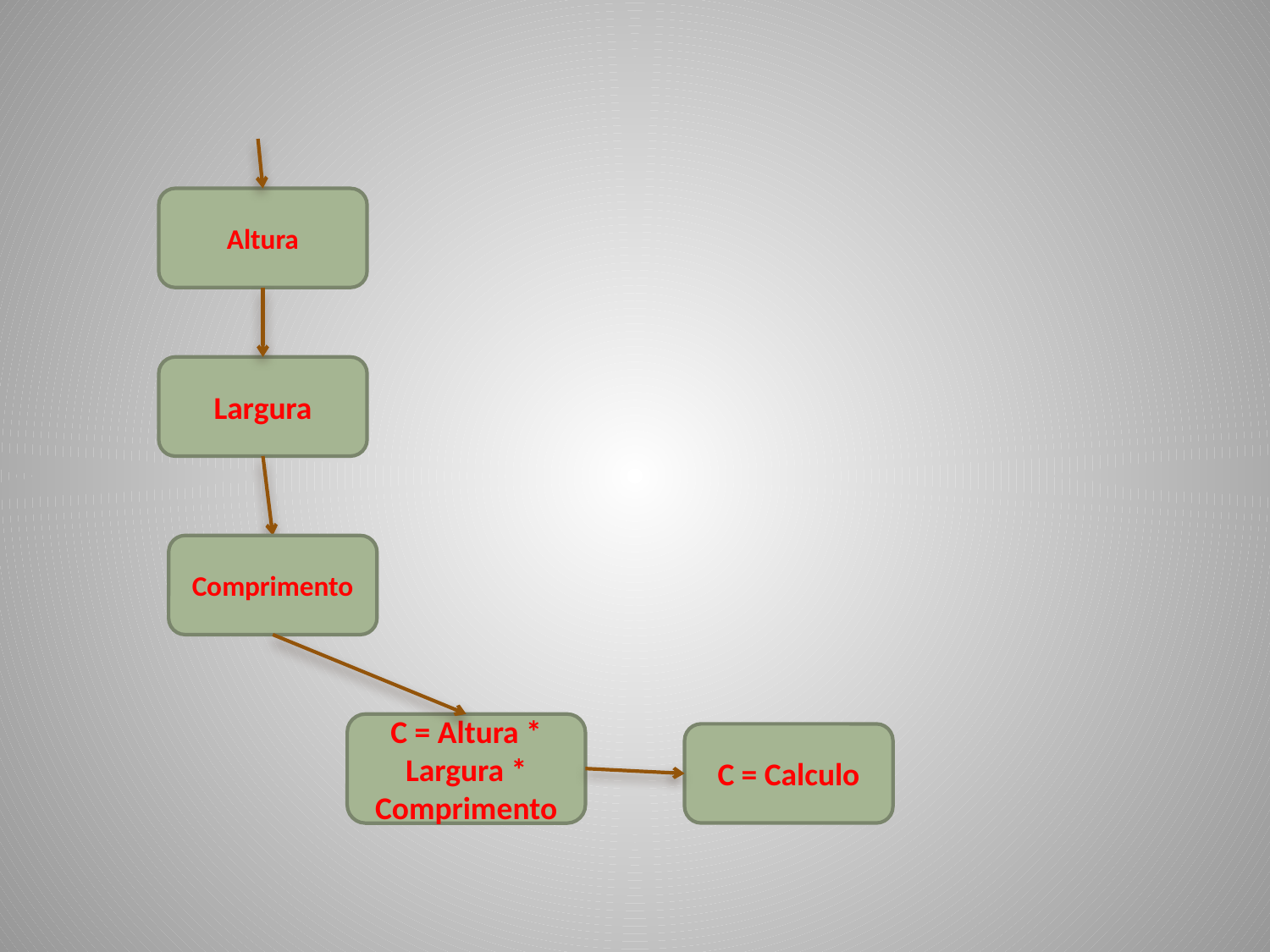

Altura
Largura
Comprimento
C = Altura * Largura * Comprimento
C = Calculo